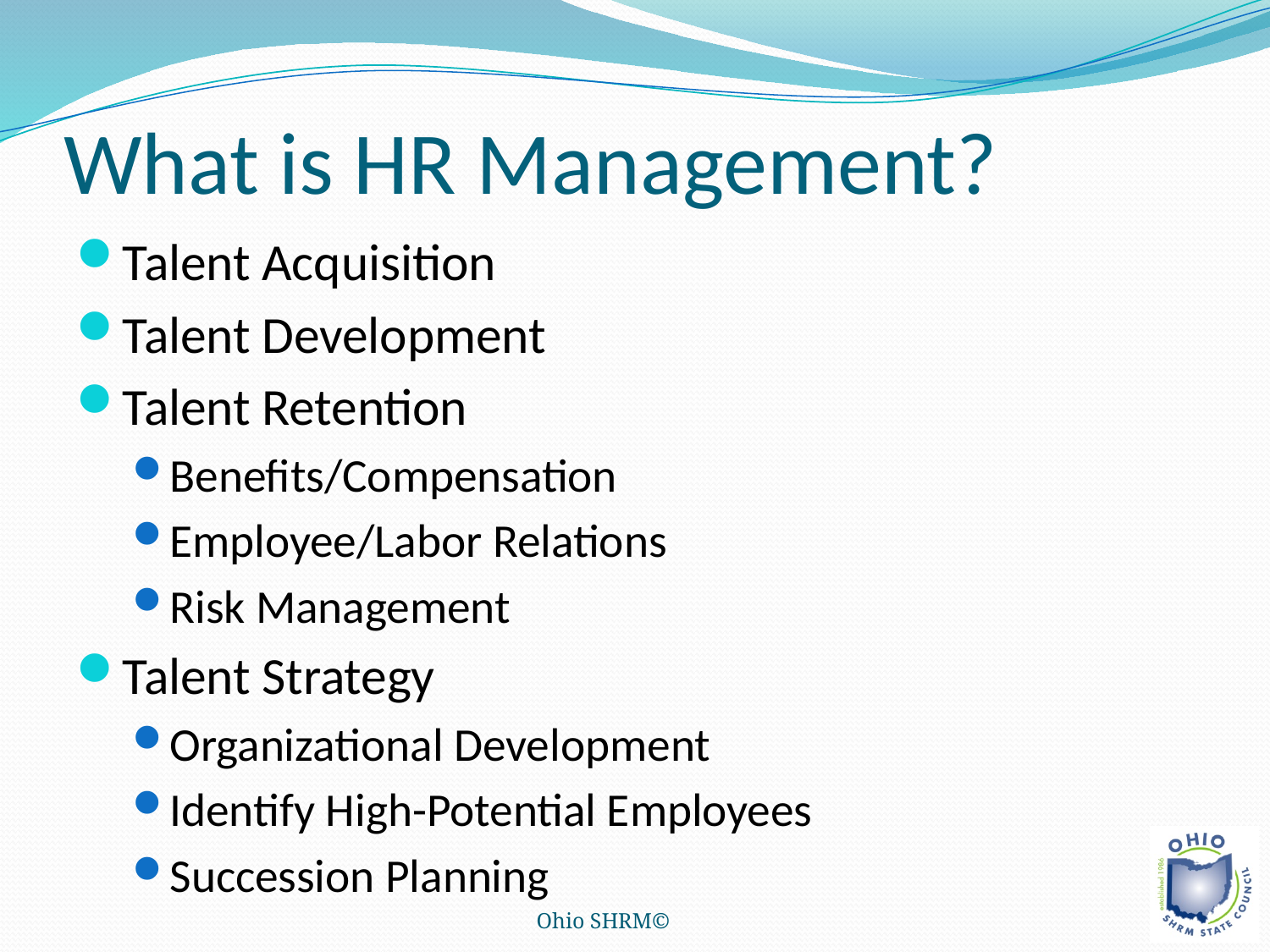

# What is HR Management?
Talent Acquisition
Talent Development
Talent Retention
Benefits/Compensation
Employee/Labor Relations
Risk Management
Talent Strategy
Organizational Development
Identify High-Potential Employees
Succession Planning

Ohio SHRM©